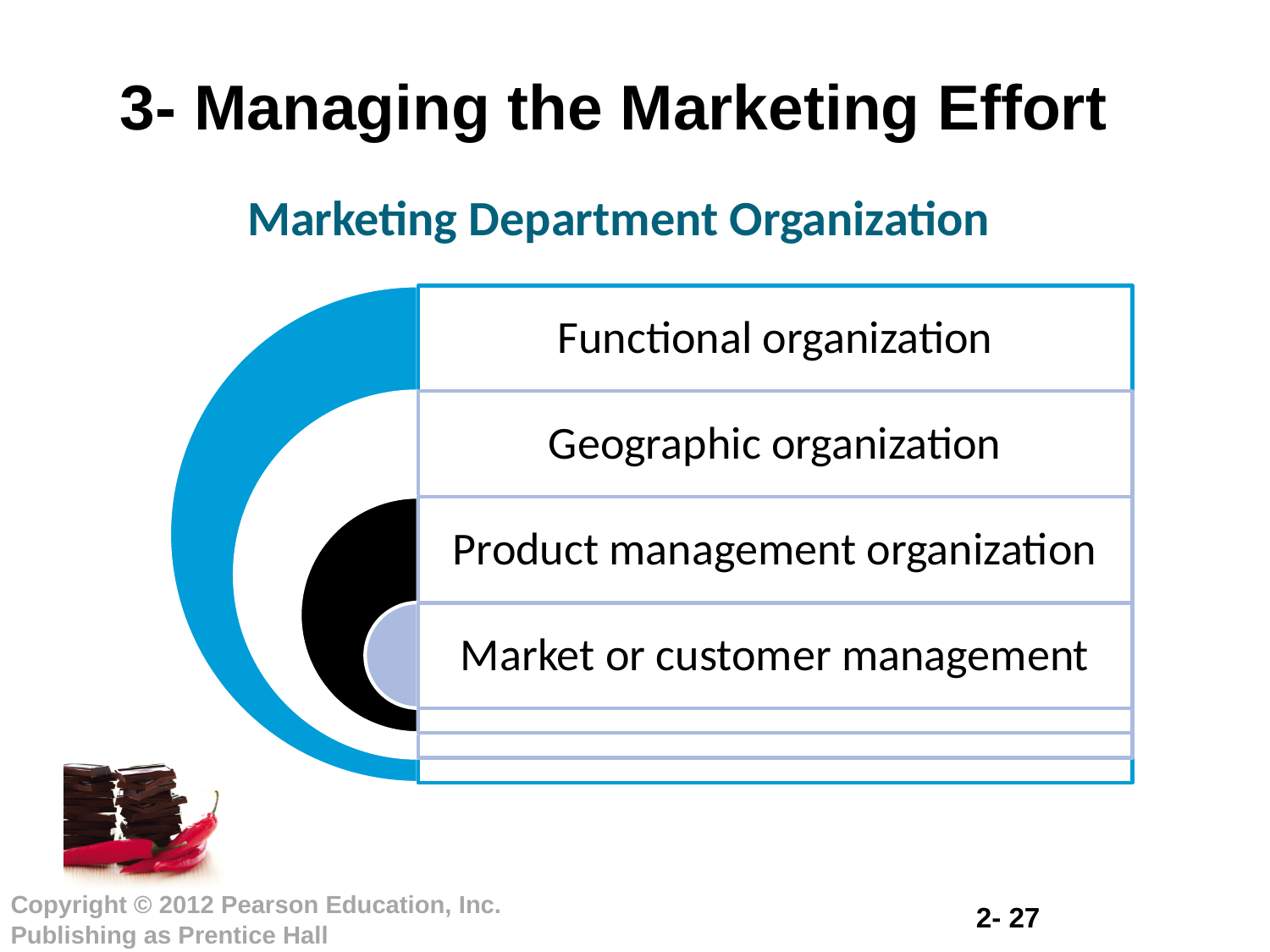

3- Managing the Marketing Effort
Marketing Department Organization

Functional organization
Geographic organization
Product management organization
Market or customer management